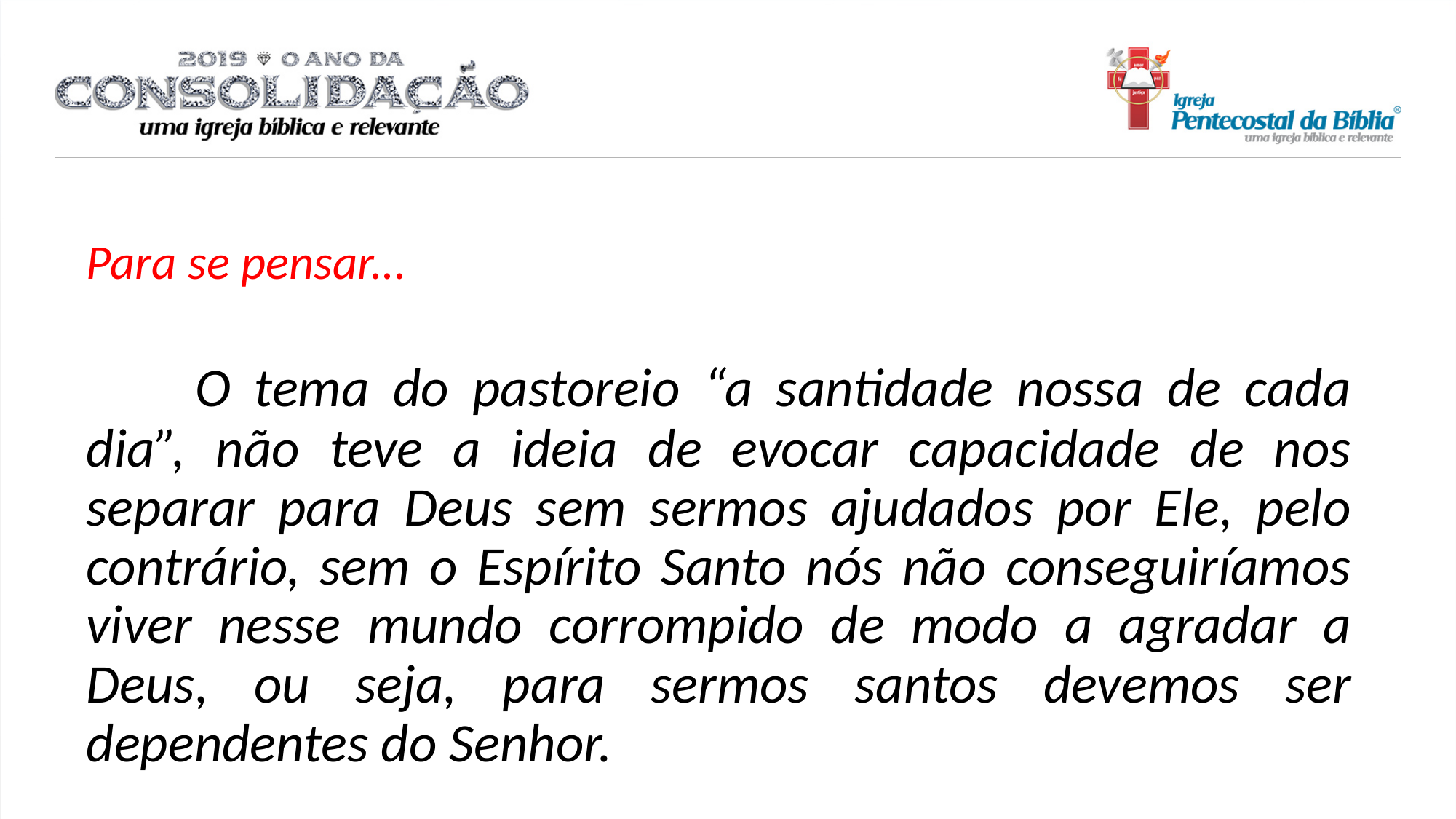

Para se pensar...

	O tema do pastoreio “a santidade nossa de cada dia”, não teve a ideia de evocar capacidade de nos separar para Deus sem sermos ajudados por Ele, pelo contrário, sem o Espírito Santo nós não conseguiríamos viver nesse mundo corrompido de modo a agradar a Deus, ou seja, para sermos santos devemos ser dependentes do Senhor.